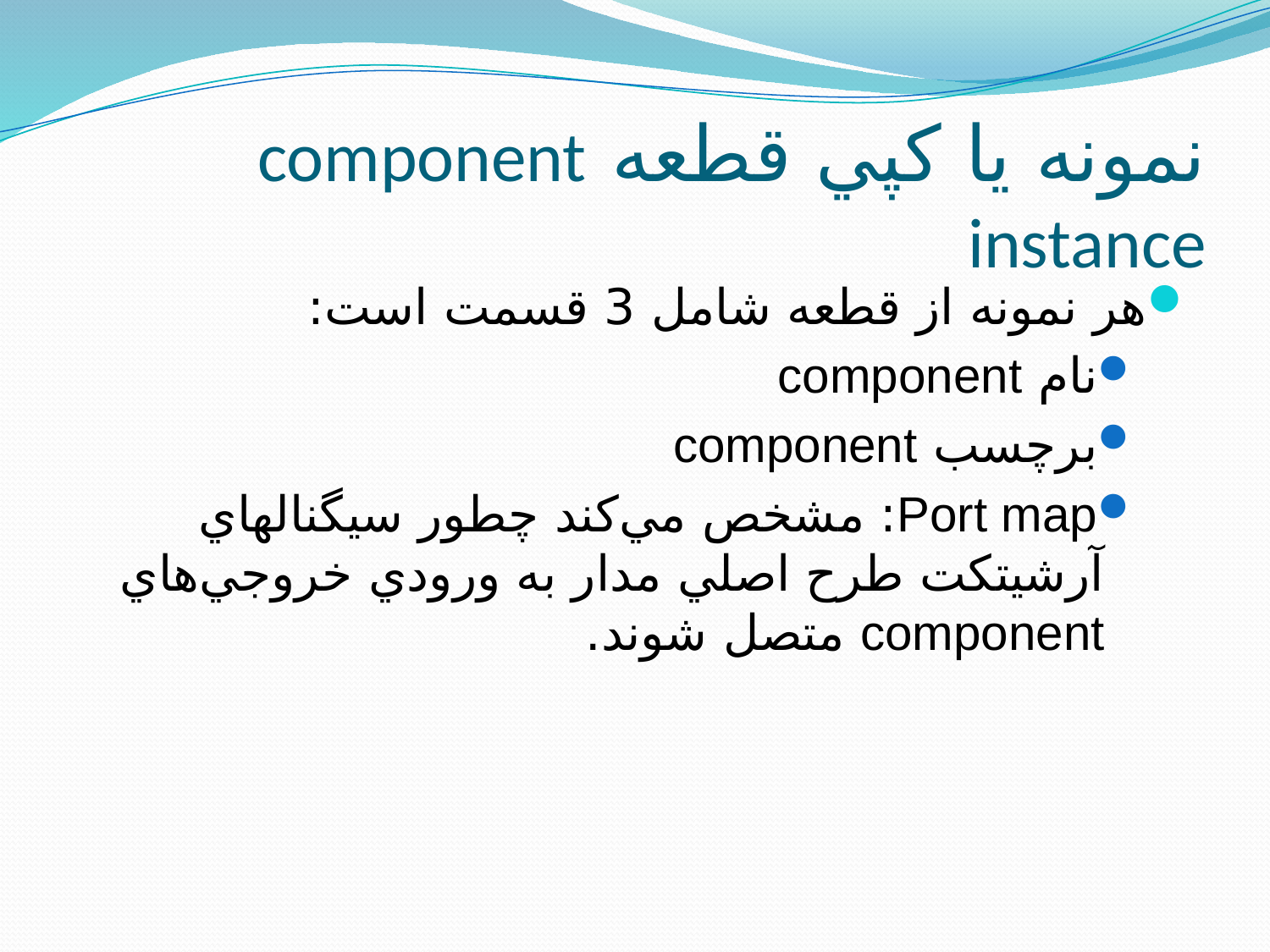

# نمونه يا کپي قطعه component instance
هر نمونه از قطعه شامل 3 قسمت است:
نام component
برچسب component
Port map: مشخص مي‌کند چطور سيگنالهاي آرشيتکت طرح اصلي مدار به ورودي خروجي‌هاي component متصل شوند.